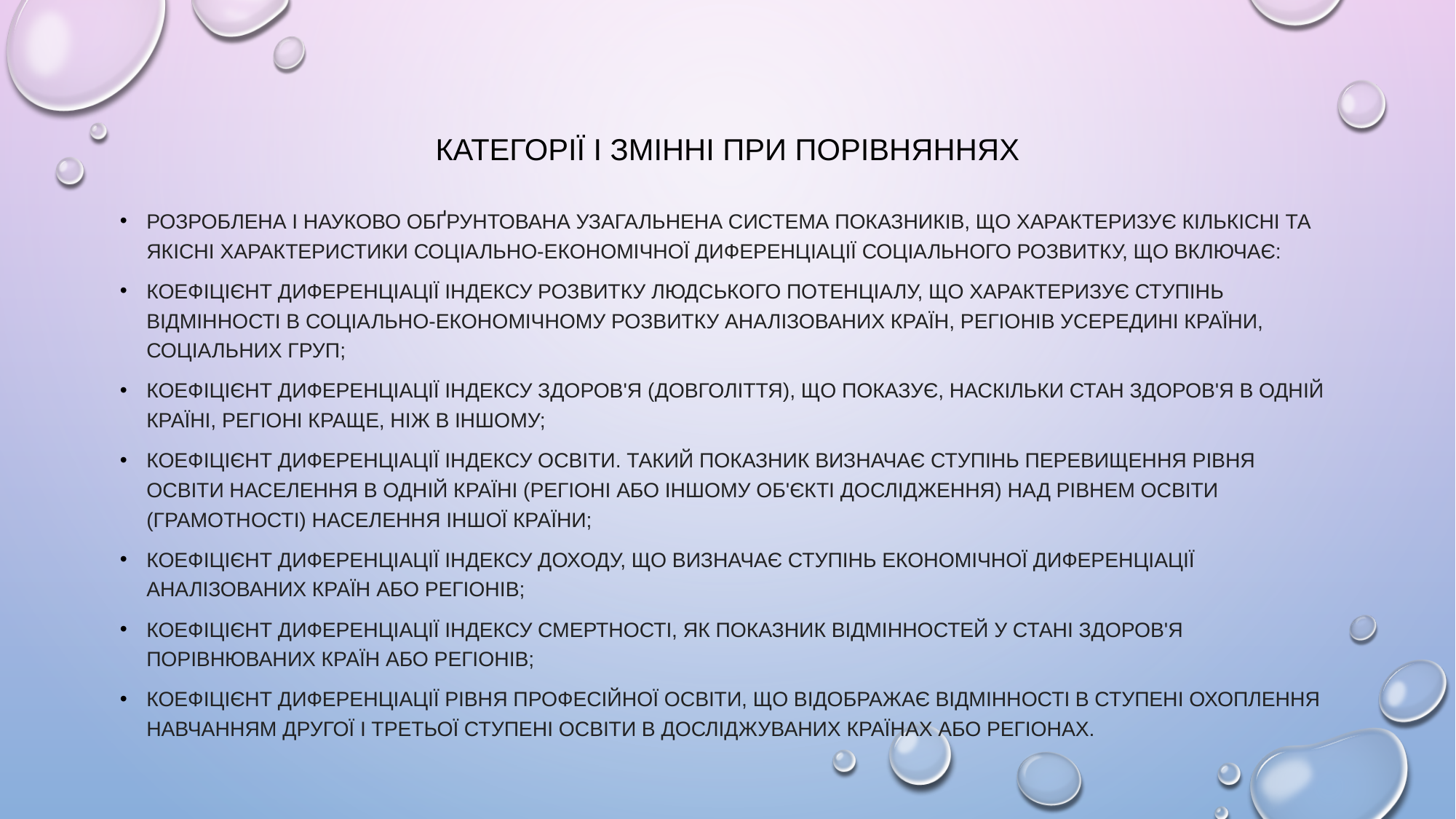

# Категорії і змінні при порівняннях
Розроблена і науково обґрунтована узагальнена система показників, що характеризує кількісні та якісні характеристики соціально-економічної диференціації соціального розвитку, що включає:
коефіцієнт диференціації індексу розвитку людського потенціалу, що характеризує ступінь відмінності в соціально-економічному розвитку аналізованих країн, регіонів усередині країни, соціальних груп;
коефіцієнт диференціації індексу здоров'я (довголіття), що показує, наскільки стан здоров'я в одній країні, регіоні краще, ніж в іншому;
коефіцієнт диференціації індексу освіти. Такий показник визначає ступінь перевищення рівня освіти населення в одній країні (регіоні або іншому об'єкті дослідження) над рівнем освіти (грамотності) населення іншої країни;
коефіцієнт диференціації індексу доходу, що визначає ступінь економічної диференціації аналізованих країн або регіонів;
коефіцієнт диференціації індексу смертності, як показник відмінностей у стані здоров'я порівнюваних країн або регіонів;
коефіцієнт диференціації рівня професійної освіти, що відображає відмінності в ступені охоплення навчанням другої і третьої ступені освіти в досліджуваних країнах або регіонах.